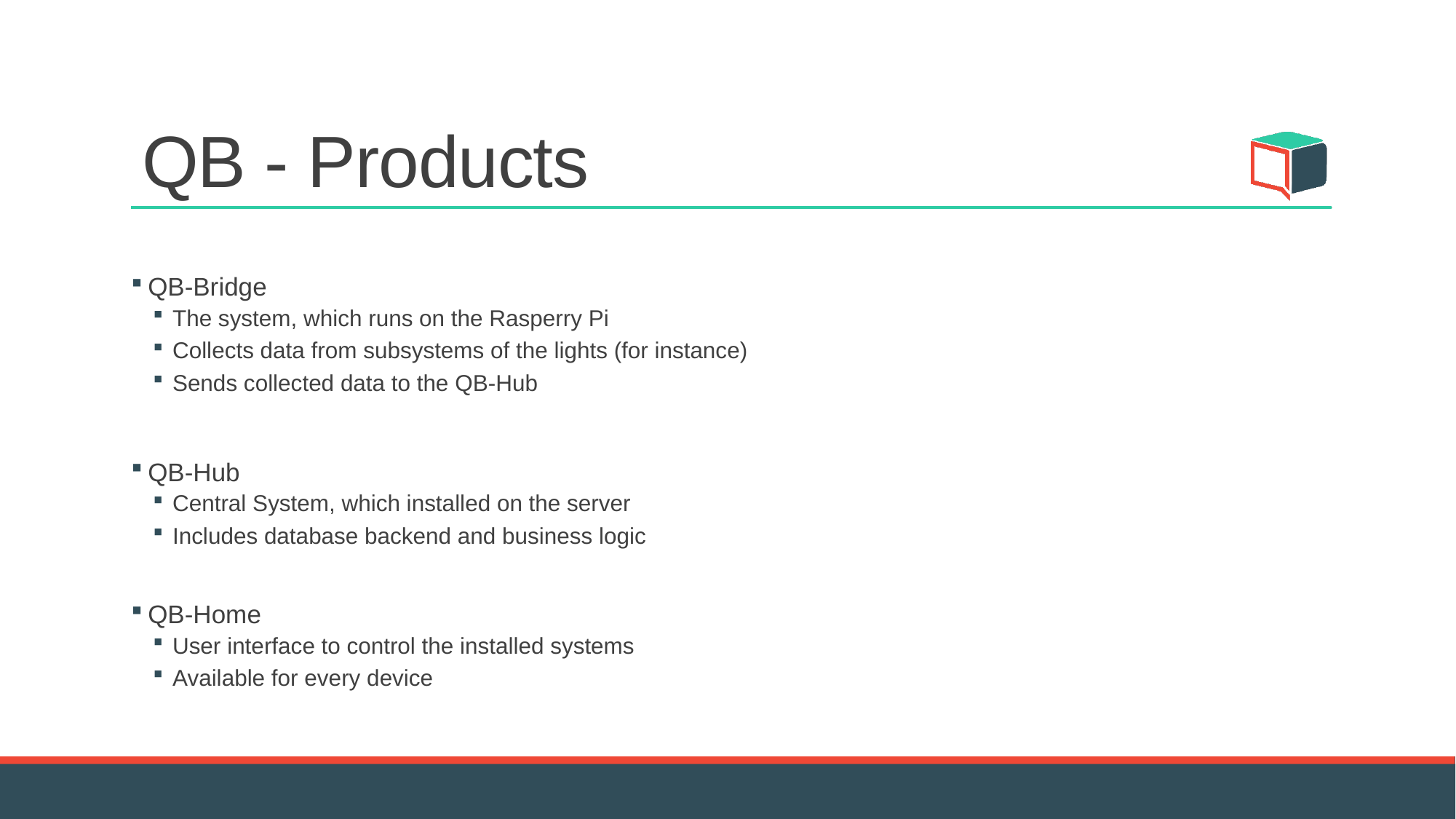

# QB - Products

 QB-Bridge
The system, which runs on the Rasperry Pi
Collects data from subsystems of the lights (for instance)
Sends collected data to the QB-Hub

 QB-Hub
Central System, which installed on the server
Includes database backend and business logic

 QB-Home
User interface to control the installed systems
Available for every device